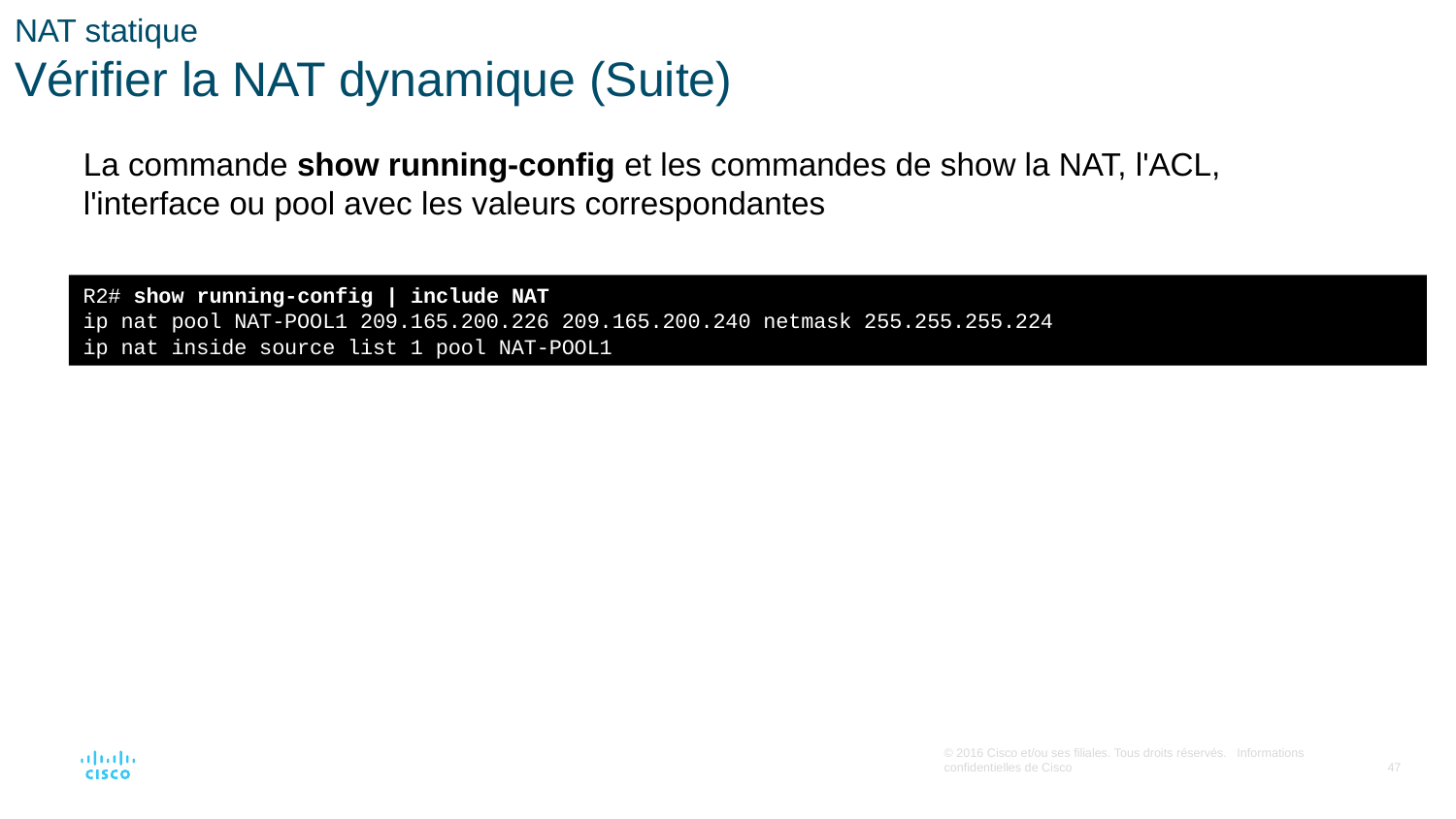

# NAT statique Vérifier la NAT dynamique (Suite)
La commande show running-config et les commandes de show la NAT, l'ACL, l'interface ou pool avec les valeurs correspondantes
R2# show running-config | include NAT
ip nat pool NAT-POOL1 209.165.200.226 209.165.200.240 netmask 255.255.255.224
ip nat inside source list 1 pool NAT-POOL1